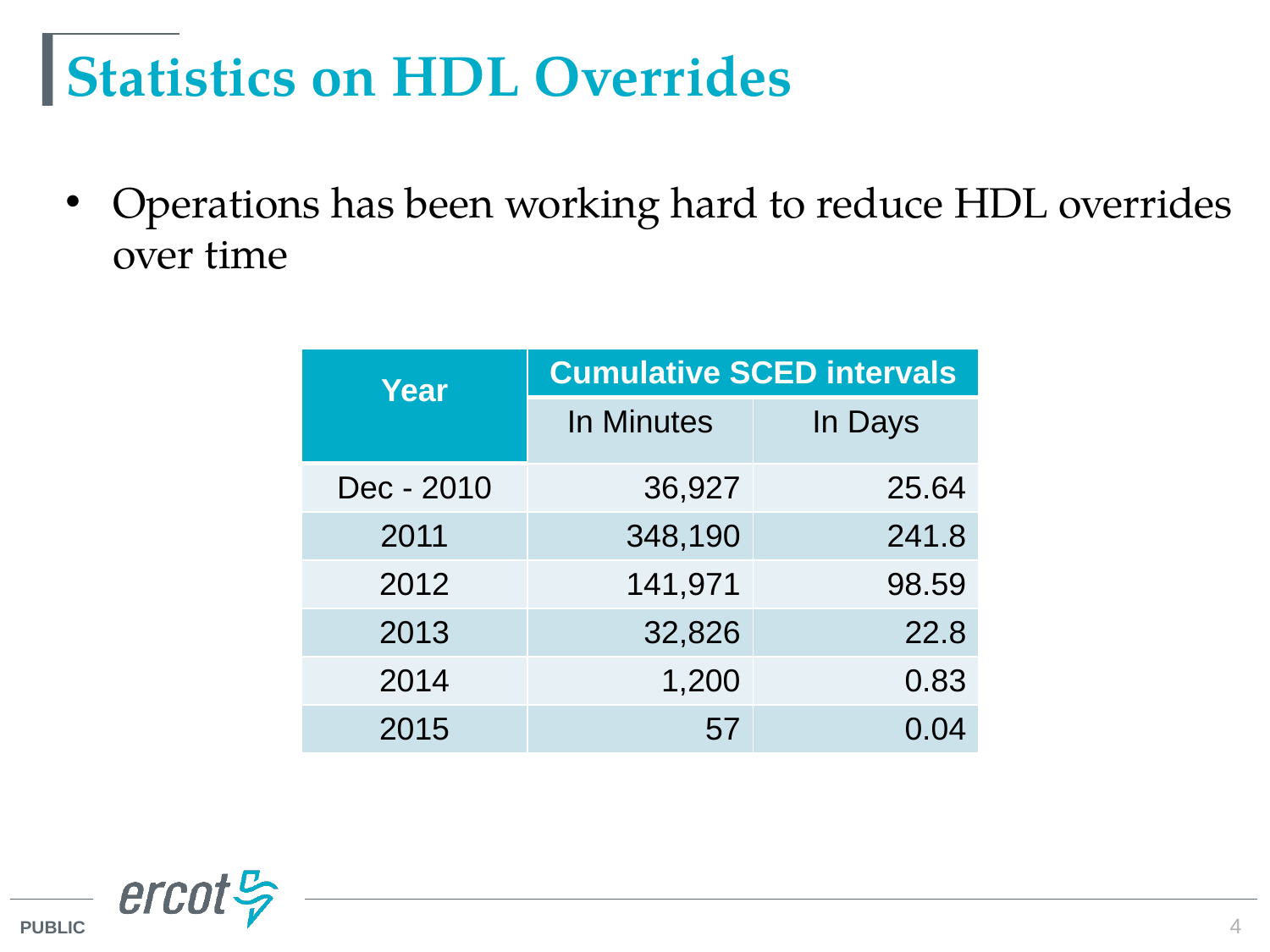

# Statistics on HDL Overrides
Operations has been working hard to reduce HDL overrides over time
| Year | Cumulative SCED intervals |  |
| --- | --- | --- |
|  | In Minutes | In Days |
| Dec - 2010 | 36,927 | 25.64 |
| 2011 | 348,190 | 241.8 |
| 2012 | 141,971 | 98.59 |
| 2013 | 32,826 | 22.8 |
| 2014 | 1,200 | 0.83 |
| 2015 | 57 | 0.04 |
4